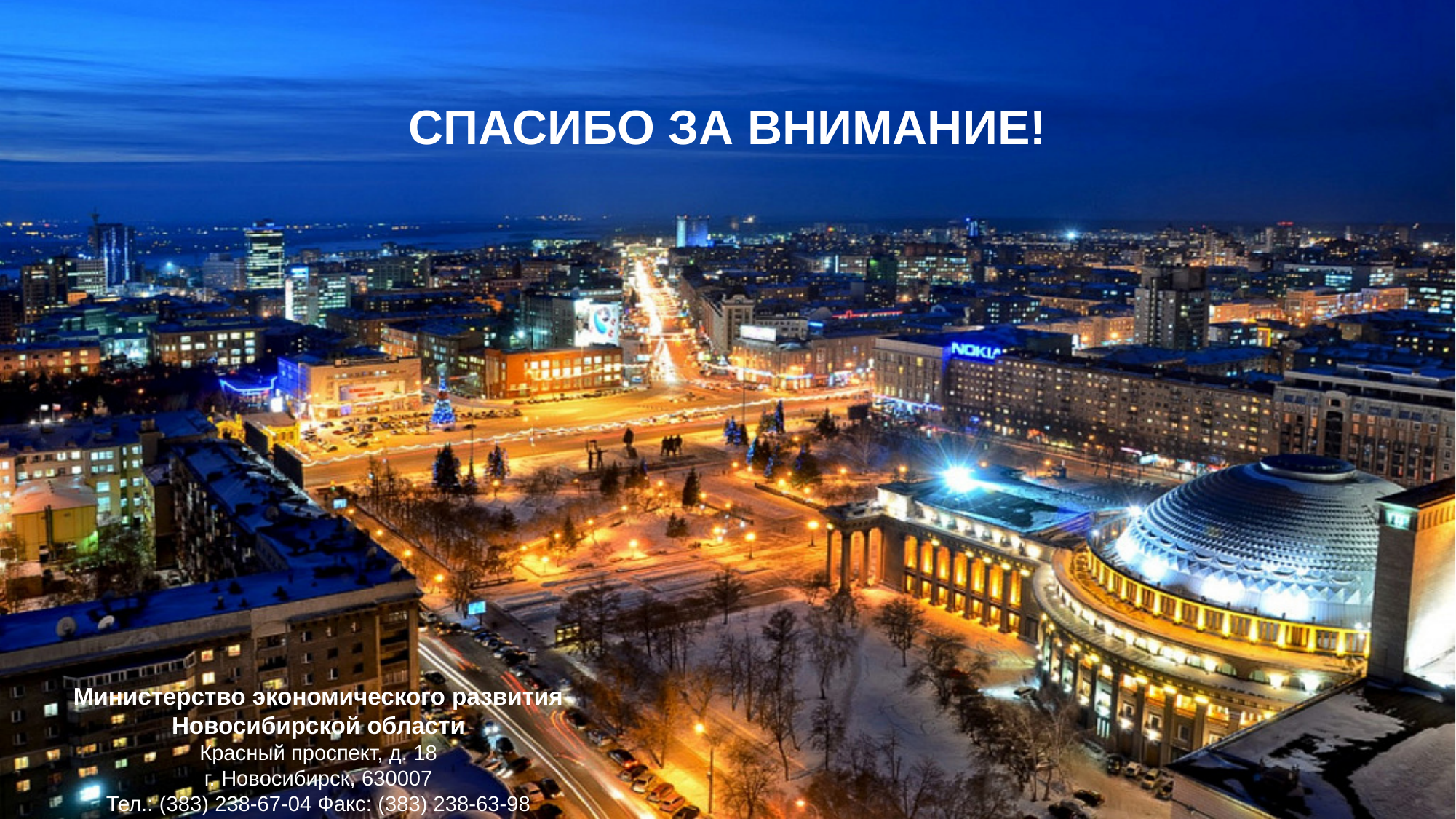

СПАСИБО ЗА ВНИМАНИЕ!
Министерство экономического развития Новосибирской области
Красный проспект, д. 18
г. Новосибирск, 630007
Тел.: (383) 238-67-04 Факс: (383) 238-63-98
E-mail: http://econom.nso.ru